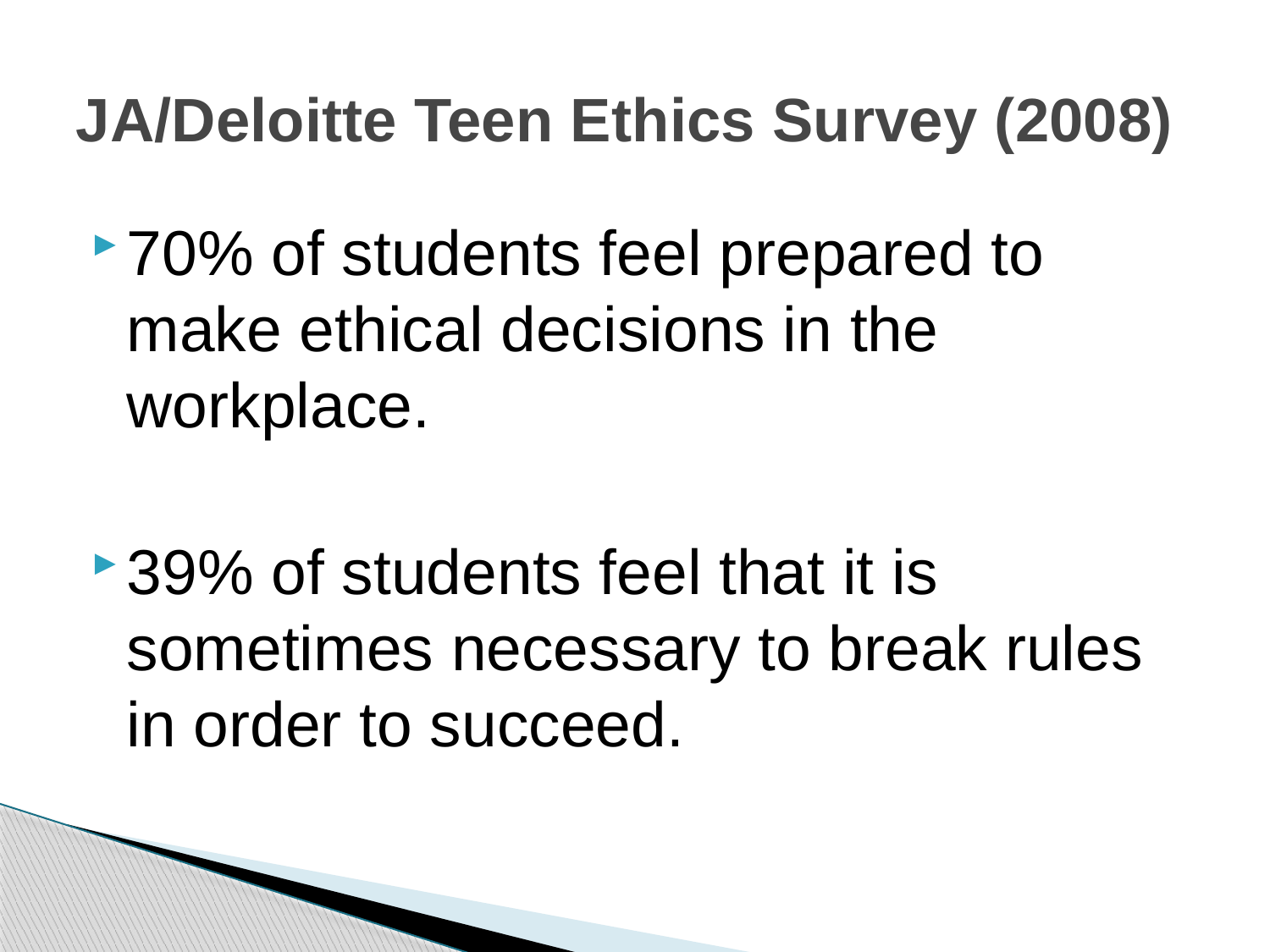

# JA/Deloitte Teen Ethics Survey (2008)
70% of students feel prepared to make ethical decisions in the workplace.

39% of students feel that it is sometimes necessary to break rules in order to succeed.